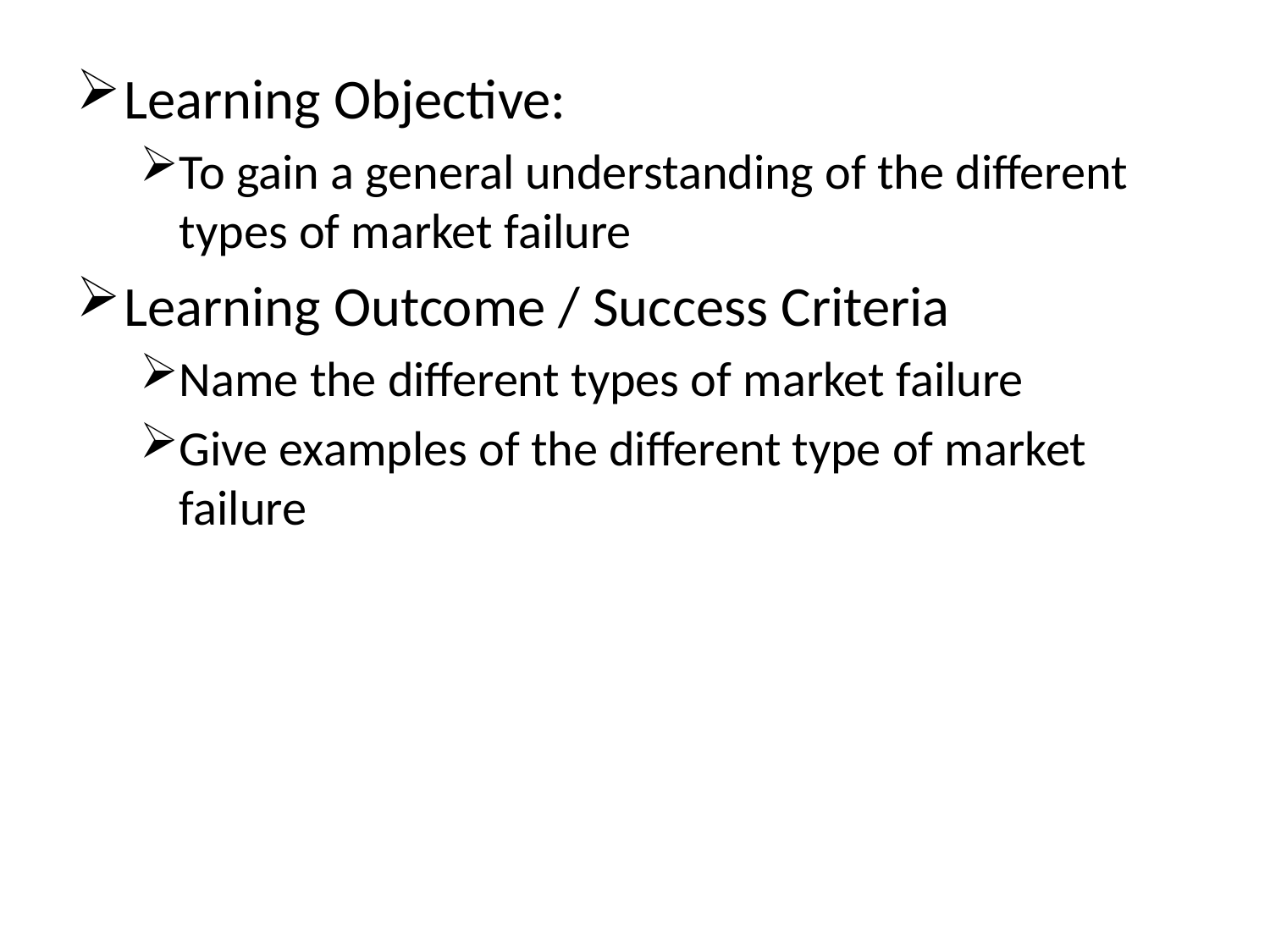

Learning Objective:
To gain a general understanding of the different types of market failure
Learning Outcome / Success Criteria
Name the different types of market failure
Give examples of the different type of market failure